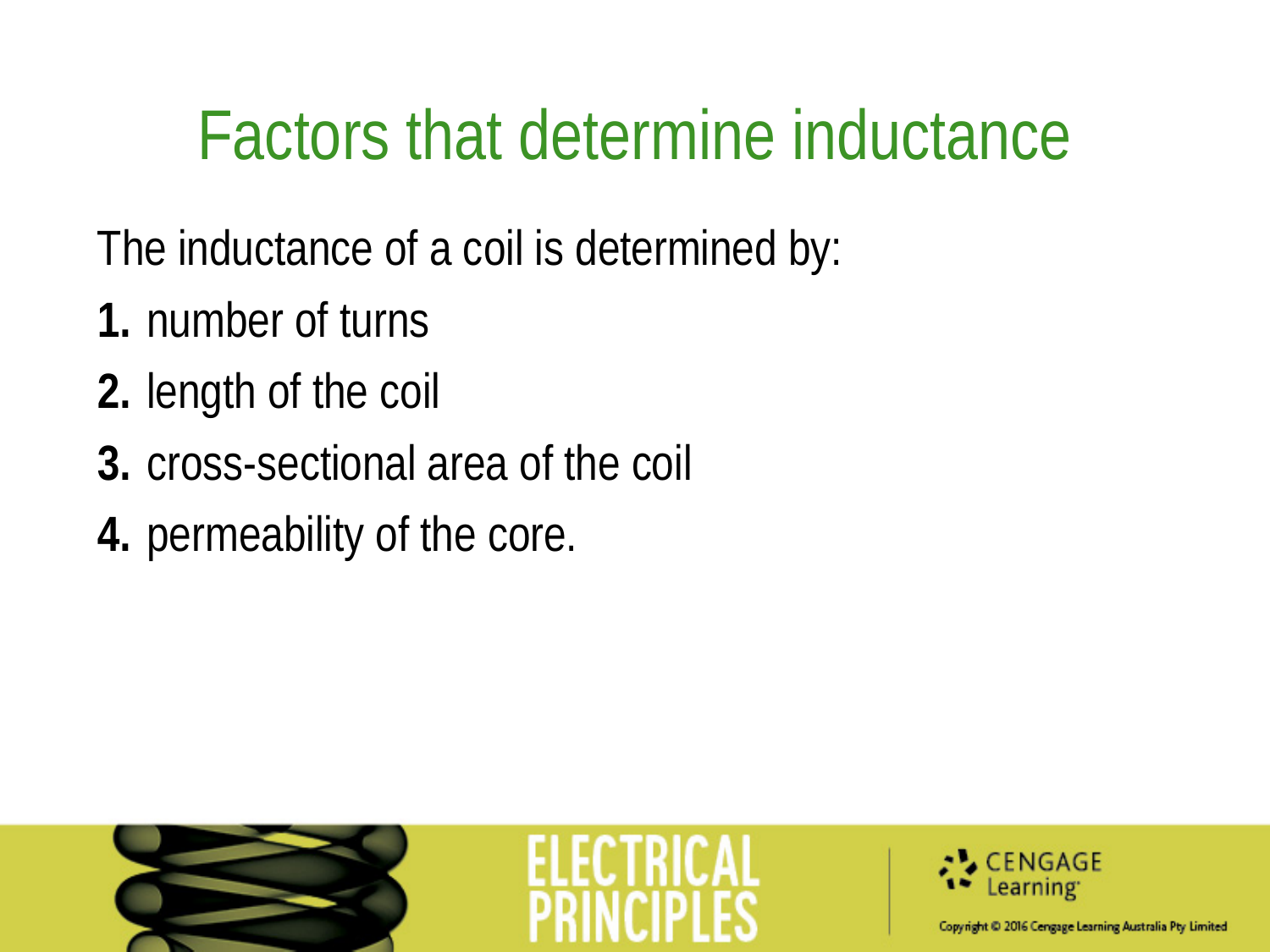

Factors that determine inductance
The inductance of a coil is determined by:
1. 	number of turns
2. 	length of the coil
3. 	cross-sectional area of the coil
4. 	permeability of the core.